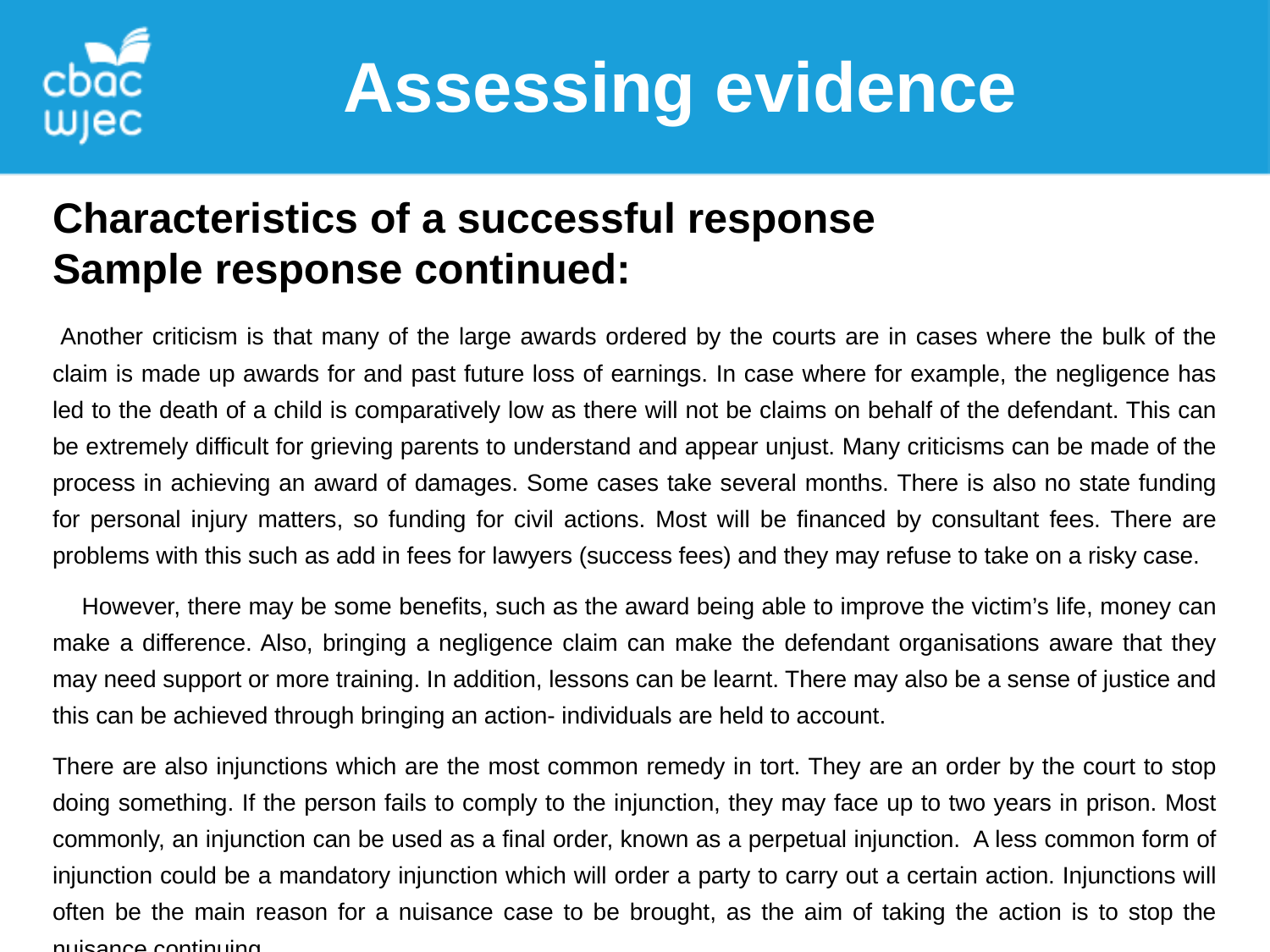

Assessing evidence
Characteristics of a successful response
Sample response continued:

 Another criticism is that many of the large awards ordered by the courts are in cases where the bulk of the claim is made up awards for and past future loss of earnings. In case where for example, the negligence has led to the death of a child is comparatively low as there will not be claims on behalf of the defendant. This can be extremely difficult for grieving parents to understand and appear unjust. Many criticisms can be made of the process in achieving an award of damages. Some cases take several months. There is also no state funding for personal injury matters, so funding for civil actions. Most will be financed by consultant fees. There are problems with this such as add in fees for lawyers (success fees) and they may refuse to take on a risky case.
    However, there may be some benefits, such as the award being able to improve the victim’s life, money can make a difference. Also, bringing a negligence claim can make the defendant organisations aware that they may need support or more training. In addition, lessons can be learnt. There may also be a sense of justice and this can be achieved through bringing an action- individuals are held to account.
There are also injunctions which are the most common remedy in tort. They are an order by the court to stop doing something. If the person fails to comply to the injunction, they may face up to two years in prison. Most commonly, an injunction can be used as a final order, known as a perpetual injunction.  A less common form of injunction could be a mandatory injunction which will order a party to carry out a certain action. Injunctions will often be the main reason for a nuisance case to be brought, as the aim of taking the action is to stop the nuisance continuing.